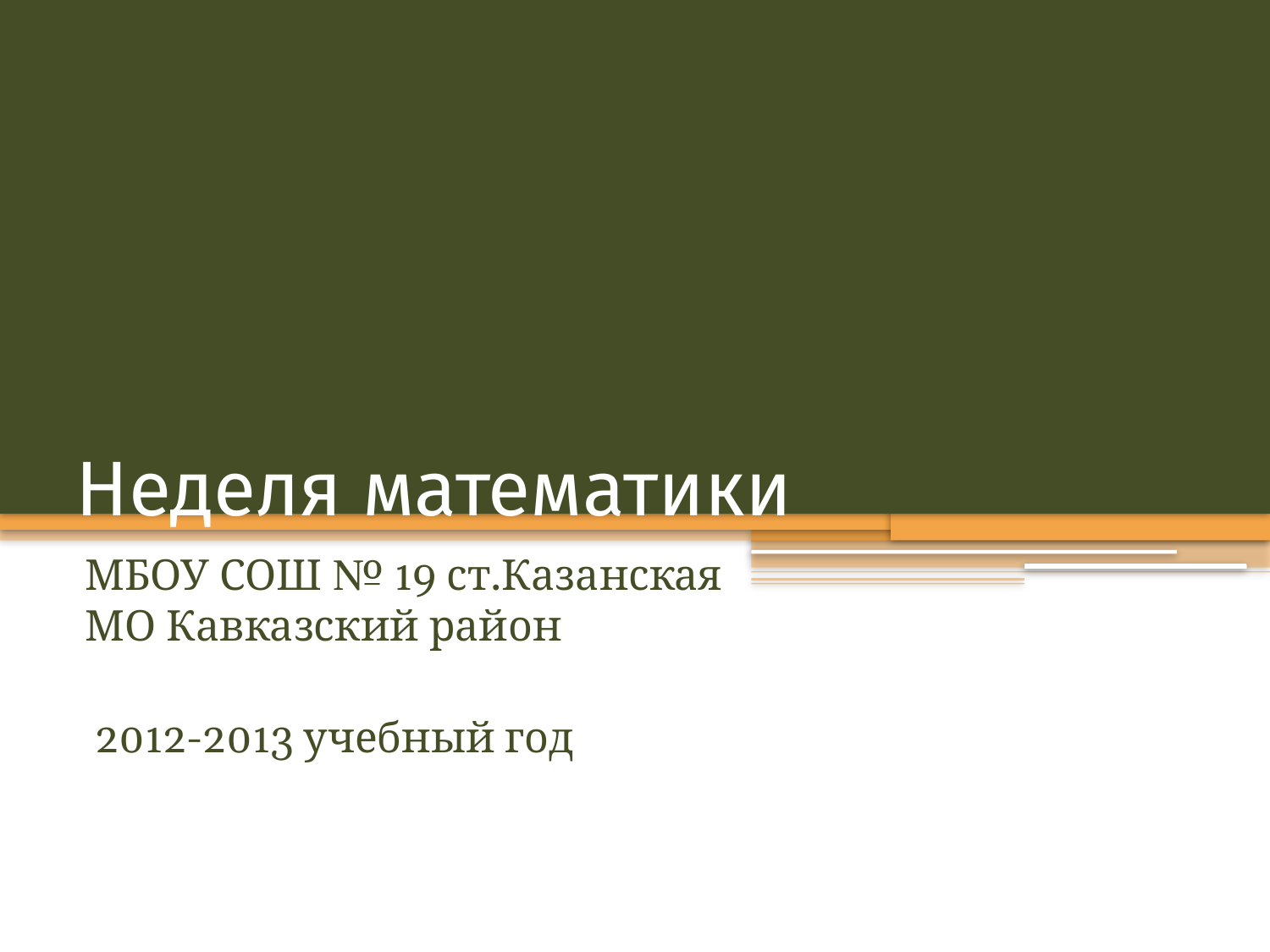

# Неделя математики
МБОУ СОШ № 19 ст.Казанская МО Кавказский район

 2012-2013 учебный год